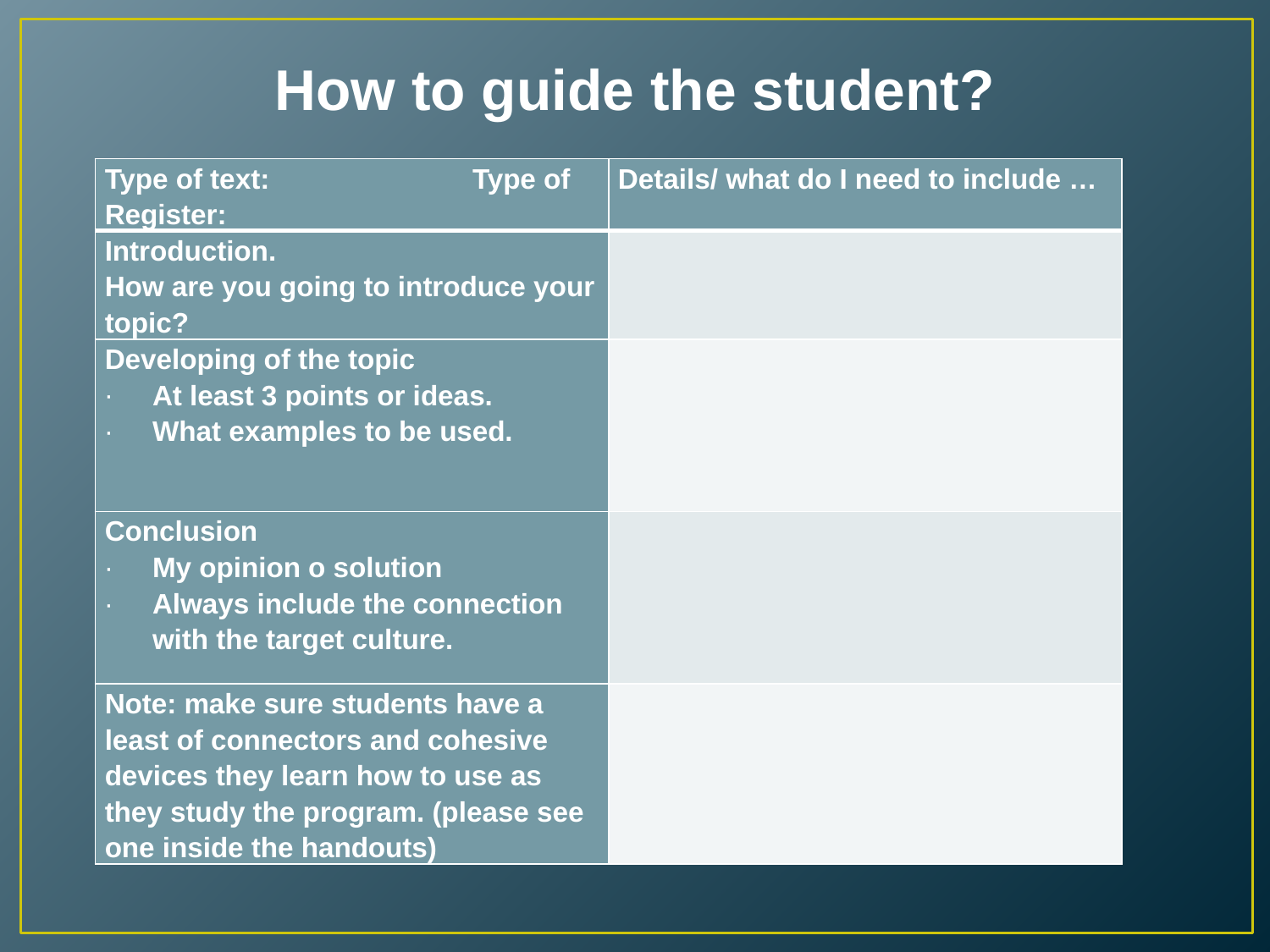

# How to guide the student?
| Type of text: Type of Register: | Details/ what do I need to include … |
| --- | --- |
| Introduction. How are you going to introduce your topic? |  |
| Developing of the topic At least 3 points or ideas. What examples to be used. |  |
| Conclusion My opinion o solution Always include the connection with the target culture. |  |
| Note: make sure students have a least of connectors and cohesive devices they learn how to use as they study the program. (please see one inside the handouts) |  |